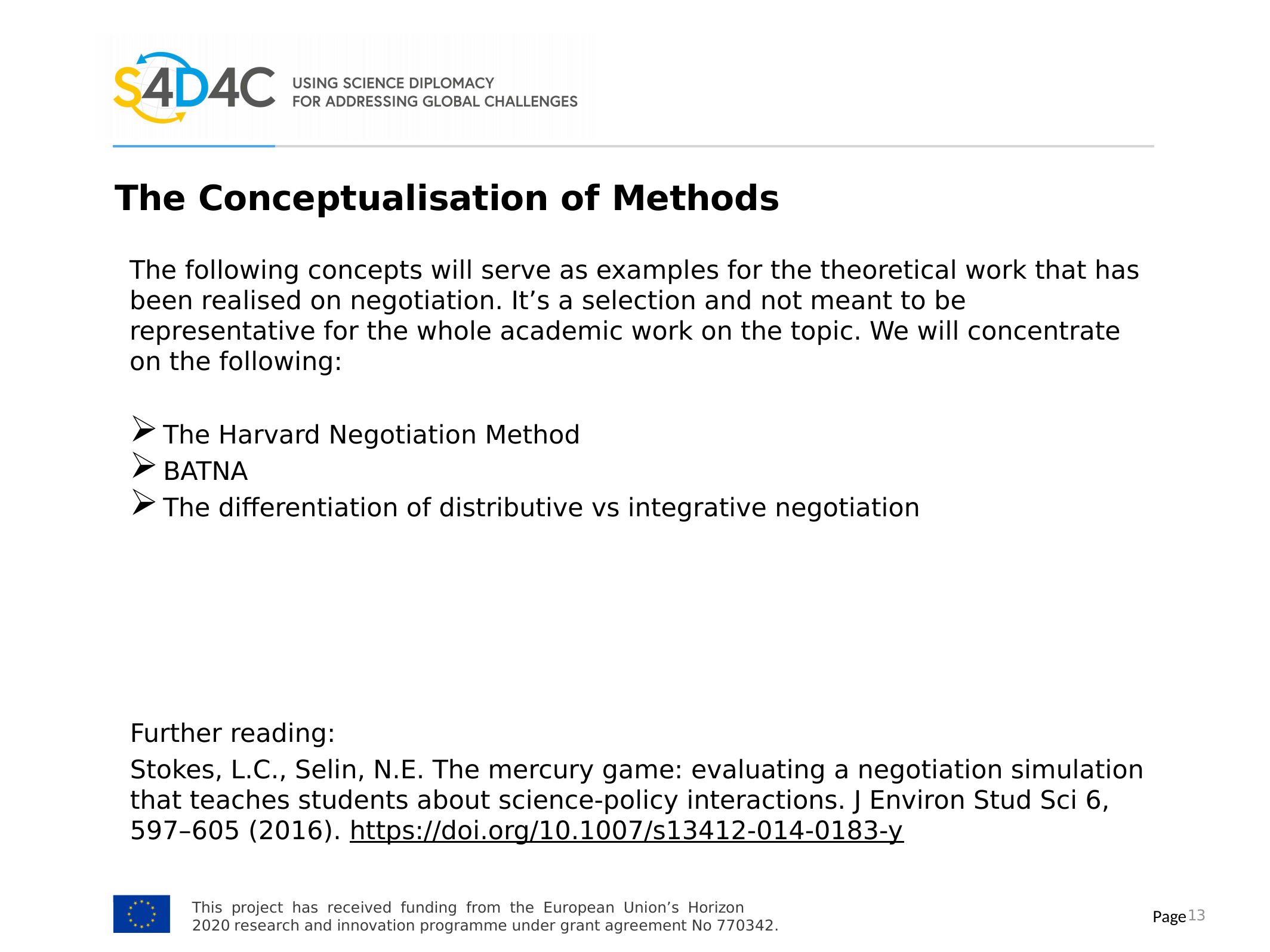

The Conceptualisation of Methods
The following concepts will serve as examples for the theoretical work that has been realised on negotiation. It’s a selection and not meant to be representative for the whole academic work on the topic. We will concentrate on the following:

The Harvard Negotiation Method
BATNA
The differentiation of distributive vs integrative negotiation

Further reading:
Stokes, L.C., Selin, N.E. The mercury game: evaluating a negotiation simulation that teaches students about science-policy interactions. J Environ Stud Sci 6, 597–605 (2016). https://doi.org/10.1007/s13412-014-0183-y
This  project  has  received  funding  from  the  European  Union’s  Horizon  2020 research and innovation programme under grant agreement No 770342.
13